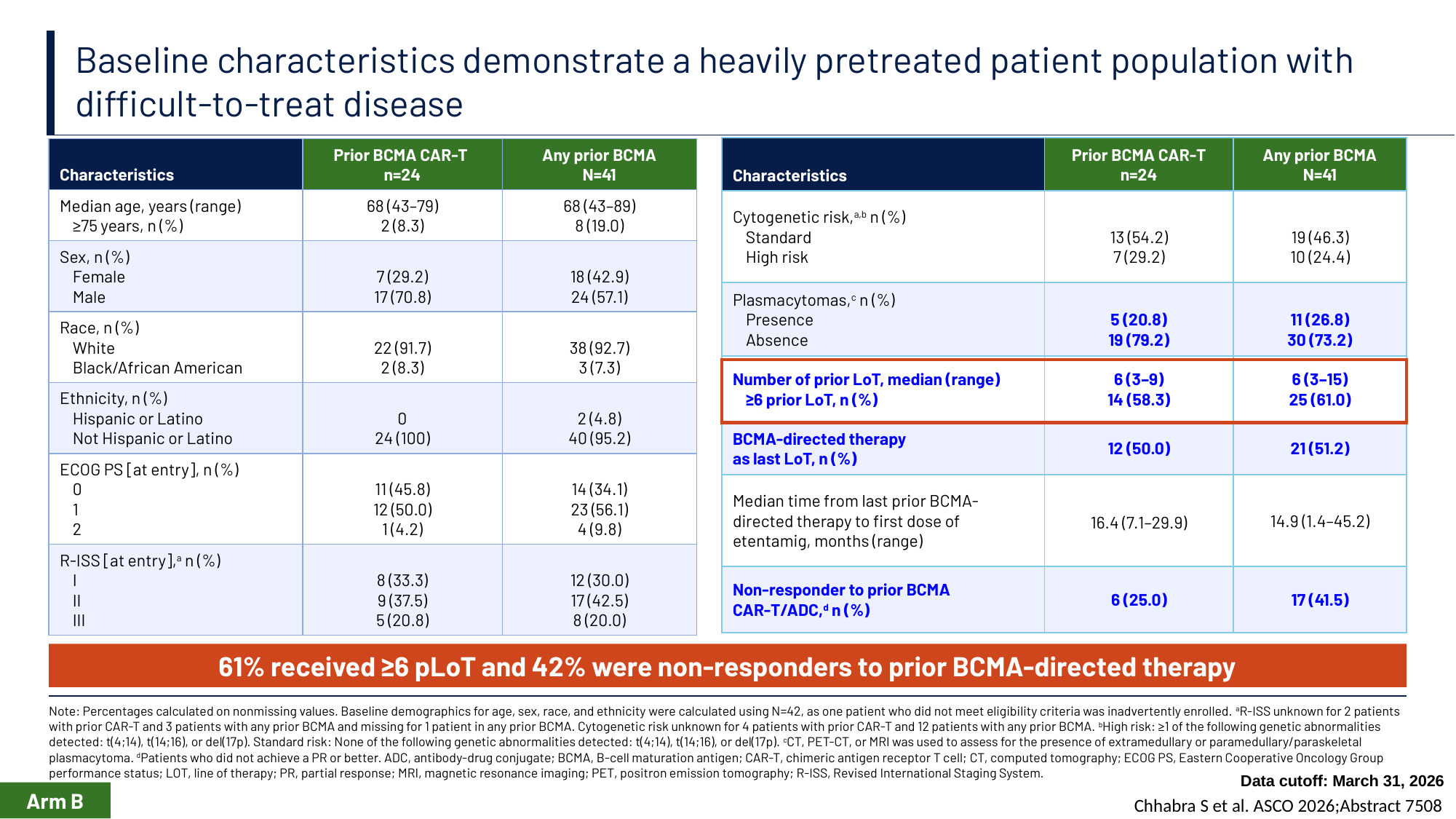

| Baseline characteristics demonstrate a heavily pretreated patient population with difficult-to-treat disease |
| --- |
| Characteristics | Prior BCMA CAR-T n=24 | Any prior BCMA N=41 |
| --- | --- | --- |
| Cytogenetic risk,a,b n (%) Standard High risk | 13 (54.2) 7 (29.2) | 19 (46.3) 10 (24.4) |
| Plasmacytomas,c n (%) Presence Absence | 5 (20.8) 19 (79.2) | 11 (26.8) 30 (73.2) |
| Number of prior LoT, median (range) ≥6 prior LoT, n (%) | 6 (3–9) 14 (58.3) | 6 (3–15) 25 (61.0) |
| BCMA-directed therapy as last LoT, n (%) | 12 (50.0) | 21 (51.2) |
| Median time from last prior BCMA-directed therapy to first dose of etentamig, months (range) | 16.4 (7.1–29.9) | 14.9 (1.4–45.2) |
| Non-responder to prior BCMA CAR-T/ADC,d n (%) | 6 (25.0) | 17 (41.5) |
| Characteristics | Prior BCMA CAR-T n=24 | Any prior BCMA N=41 |
| --- | --- | --- |
| Median age, years (range) ≥75 years, n (%) | 68 (43–79) 2 (8.3) | 68 (43–89) 8 (19.0) |
| Sex, n (%) Female Male | 7 (29.2) 17 (70.8) | 18 (42.9) 24 (57.1) |
| Race, n (%) White Black/African American | 22 (91.7) 2 (8.3) | 38 (92.7) 3 (7.3) |
| Ethnicity, n (%) Hispanic or Latino Not Hispanic or Latino | 0 24 (100) | 2 (4.8) 40 (95.2) |
| ECOG PS [at entry], n (%) 0 1 2 | 11 (45.8) 12 (50.0) 1 (4.2) | 14 (34.1) 23 (56.1) 4 (9.8) |
| R-ISS [at entry],a n (%) I II III | 8 (33.3) 9 (37.5) 5 (20.8) | 12 (30.0) 17 (42.5) 8 (20.0) |

61% received ≥6 pLoT and 42% were non-responders to prior BCMA-directed therapy
Note: Percentages calculated on nonmissing values. Baseline demographics for age, sex, race, and ethnicity were calculated using N=42, as one patient who did not meet eligibility criteria was inadvertently enrolled. aR-ISS unknown for 2 patients with prior CAR-T and 3 patients with any prior BCMA and missing for 1 patient in any prior BCMA. Cytogenetic risk unknown for 4 patients with prior CAR-T and 12 patients with any prior BCMA. bHigh risk: ≥1 of the following genetic abnormalities detected: t(4;14), t(14;16), or del(17p). Standard risk: None of the following genetic abnormalities detected: t(4;14), t(14;16), or del(17p). cCT, PET-CT, or MRI was used to assess for the presence of extramedullary or paramedullary/paraskeletal plasmacytoma. dPatients who did not achieve a PR or better. ADC, antibody-drug conjugate; BCMA, B-cell maturation antigen; CAR-T, chimeric antigen receptor T cell; CT, computed tomography; ECOG PS, Eastern Cooperative Oncology Group performance status; LOT, line of therapy; PR, partial response; MRI, magnetic resonance imaging; PET, positron emission tomography; R-ISS, Revised International Staging System.
Data cutoff: March 31, 2026
Arm B
Chhabra S et al. ASCO 2026;Abstract 7508